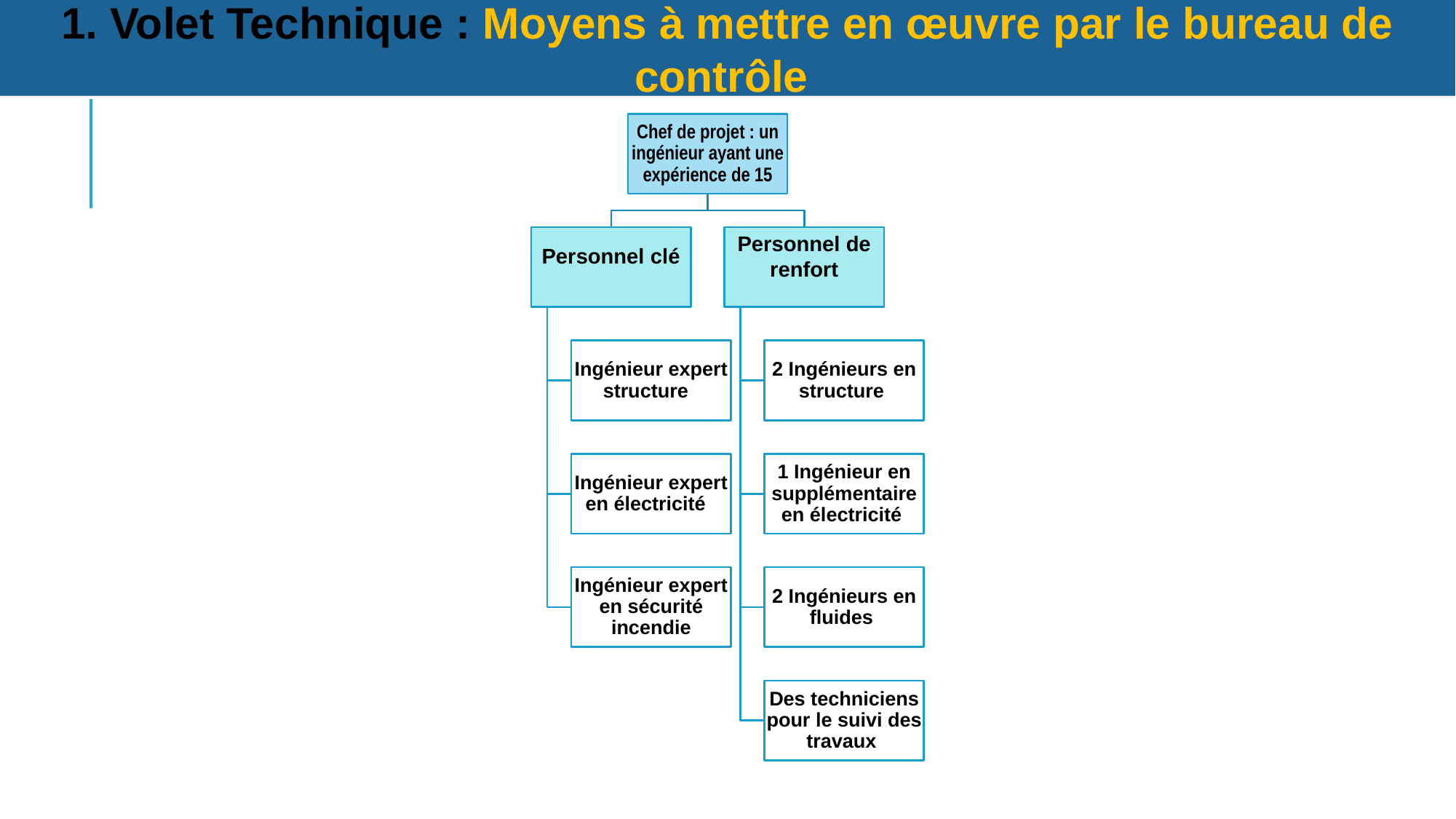

1. Volet Technique : Moyens à mettre en œuvre par le bureau de contrôle
Chef de projet : un ingénieur ayant une expérience de 15
Personnel clé

Ingénieur expert structure
Ingénieur expert en électricité
Ingénieur expert en sécurité incendie
Personnel de renfort

2 Ingénieurs en structure
1 Ingénieur en supplémentaire en électricité
2 Ingénieurs en fluides
Des techniciens pour le suivi des travaux